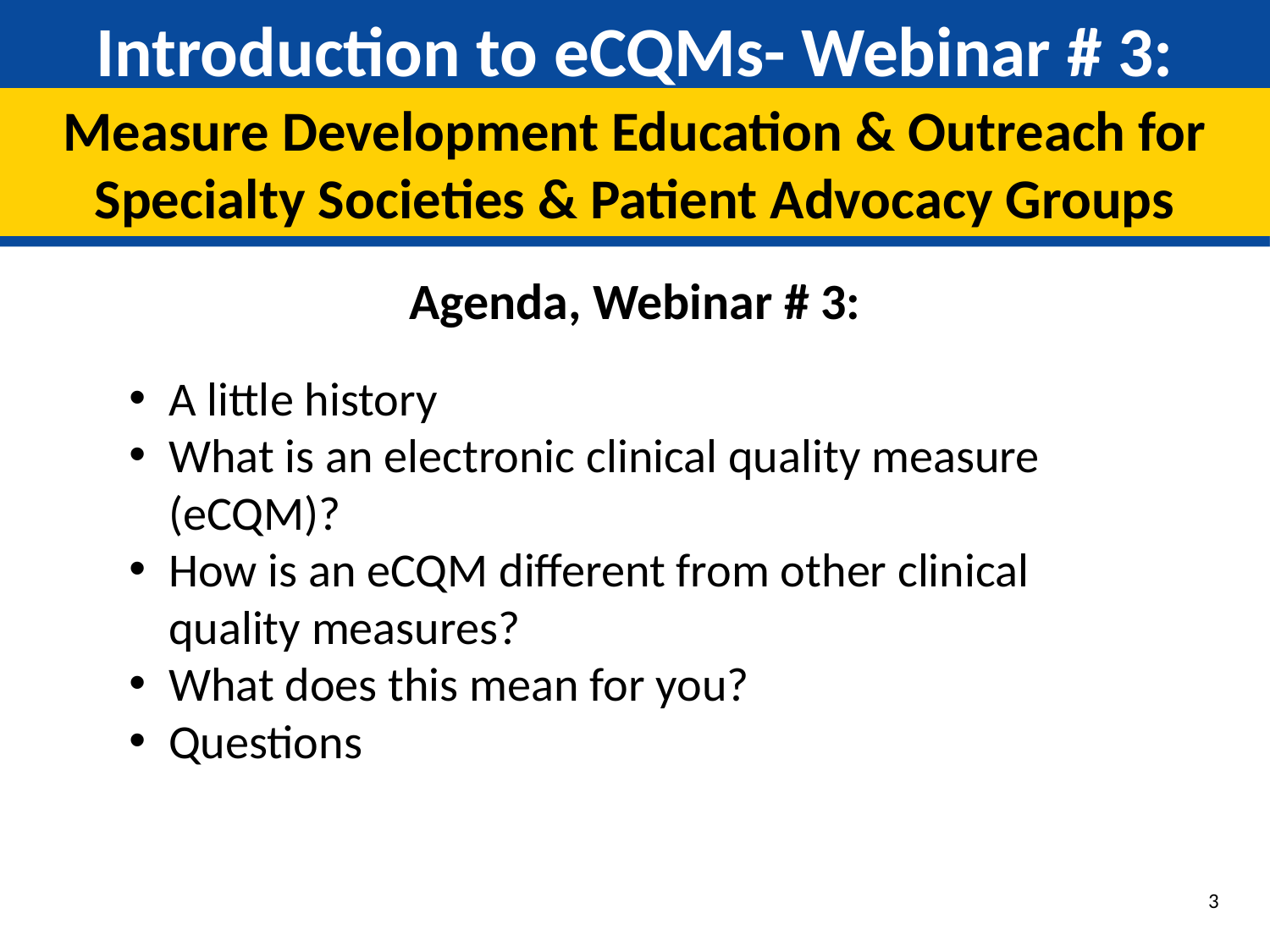

# Introduction to eCQMs- Webinar # 3:
Measure Development Education & Outreach for Specialty Societies & Patient Advocacy Groups
Agenda, Webinar # 3:

A little history
What is an electronic clinical quality measure (eCQM)?
How is an eCQM different from other clinical quality measures?
What does this mean for you?
Questions